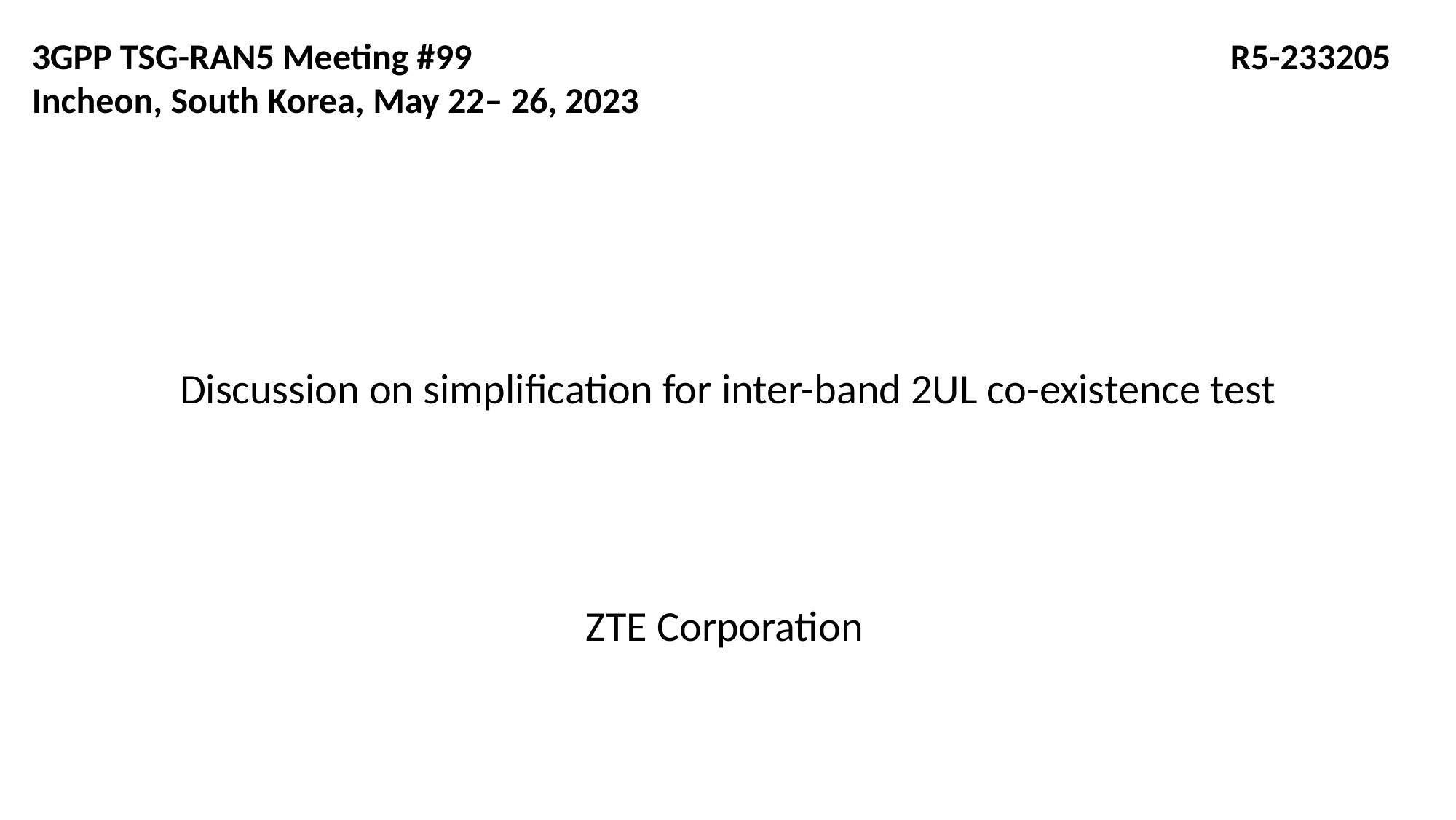

3GPP TSG-RAN5 Meeting #99    						             R5-233205 Incheon, South Korea, May 22– 26, 2023
# Discussion on simplification for inter-band 2UL co-existence test
ZTE Corporation